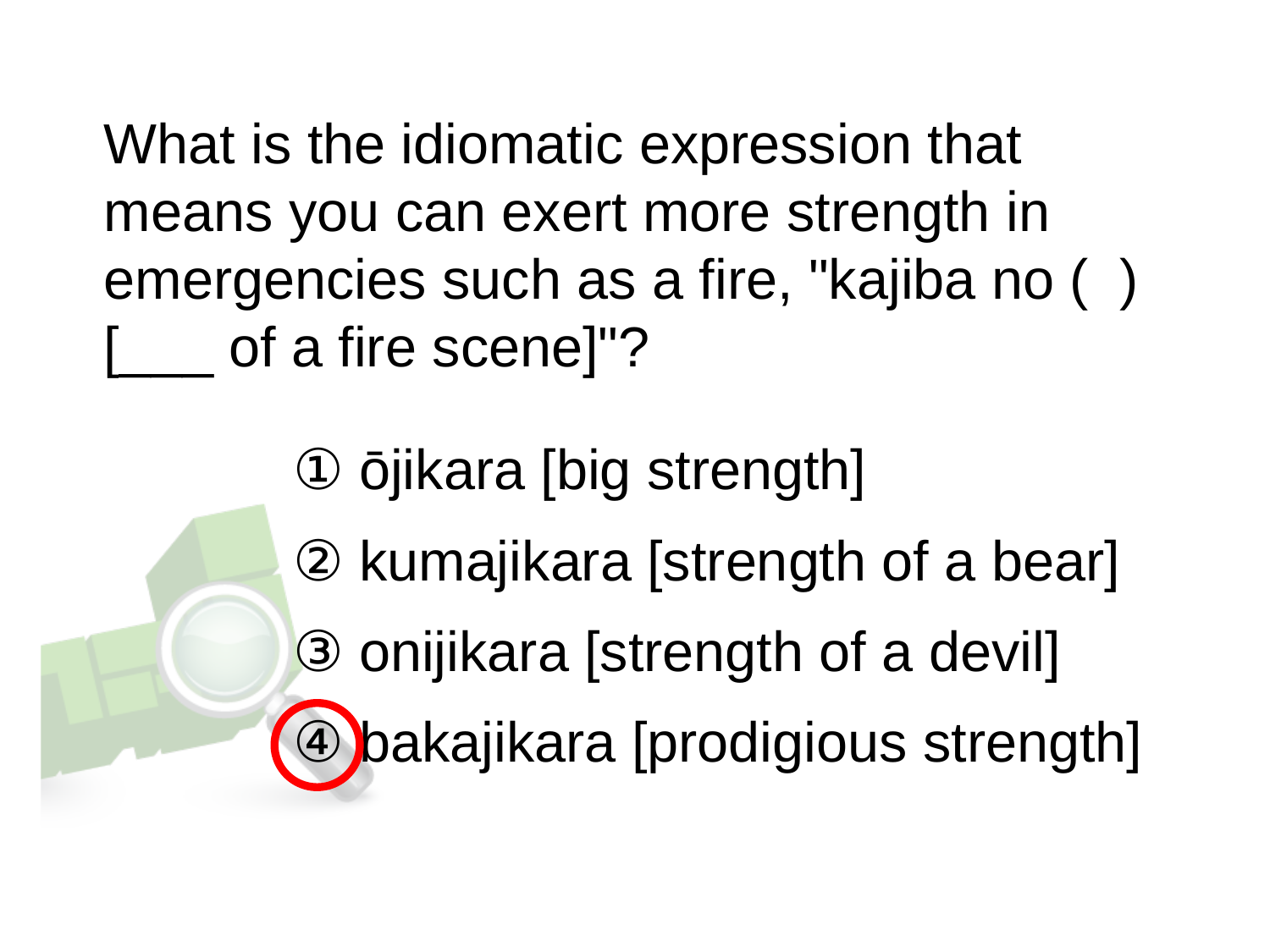

# What is the idiomatic expression that means you can exert more strength in emergencies such as a fire, "kajiba no (  ) [___ of a fire scene]"?
① ōjikara [big strength]
② kumajikara [strength of a bear]
③ onijikara [strength of a devil]
④ bakajikara [prodigious strength]